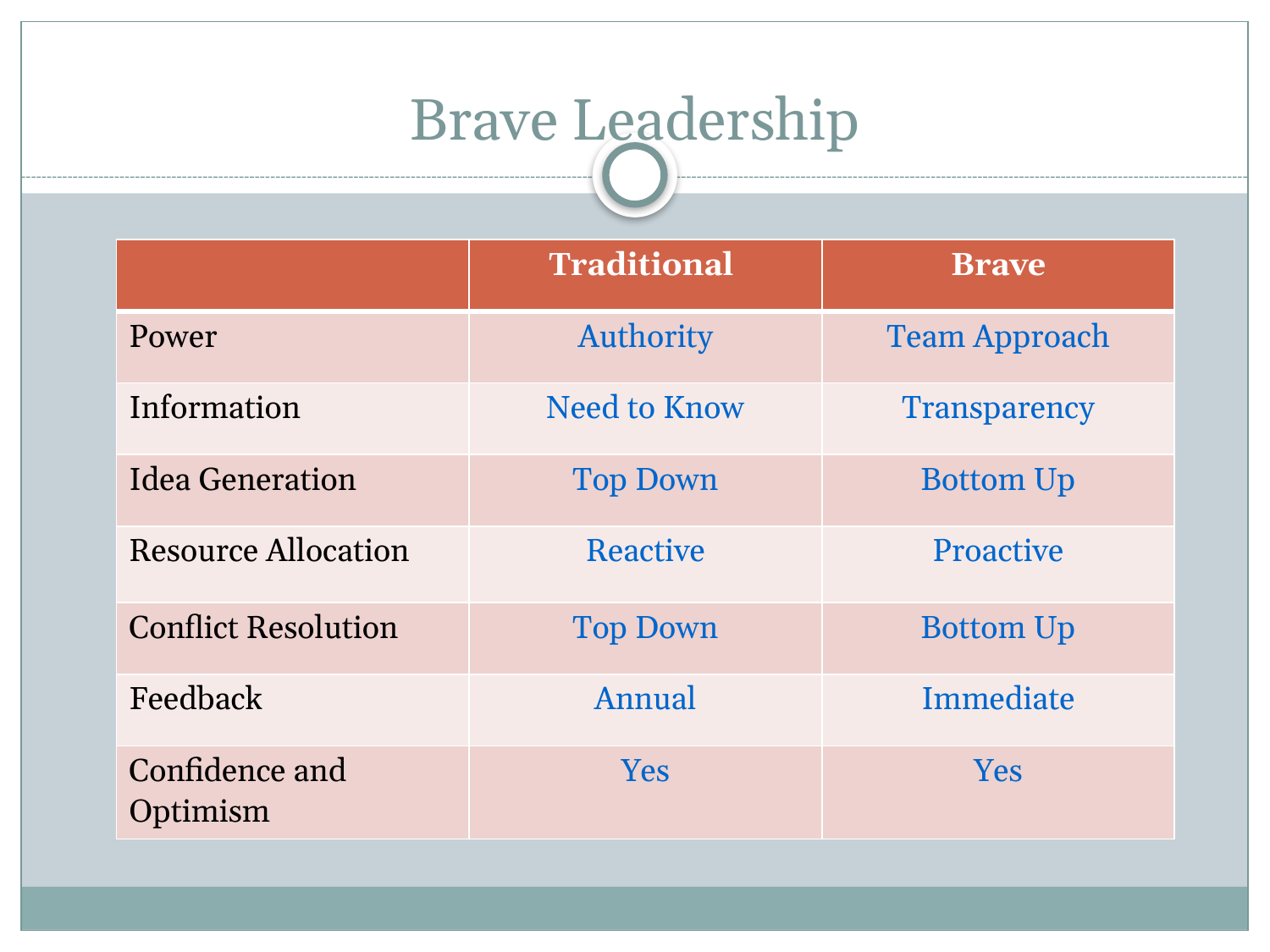

# Brave Leadership
|  | Traditional | Brave |
| --- | --- | --- |
| Power | Authority | Team Approach |
| Information | Need to Know | Transparency |
| Idea Generation | Top Down | Bottom Up |
| Resource Allocation | Reactive | Proactive |
| Conflict Resolution | Top Down | Bottom Up |
| Feedback | Annual | Immediate |
| Confidence and Optimism | Yes | Yes |